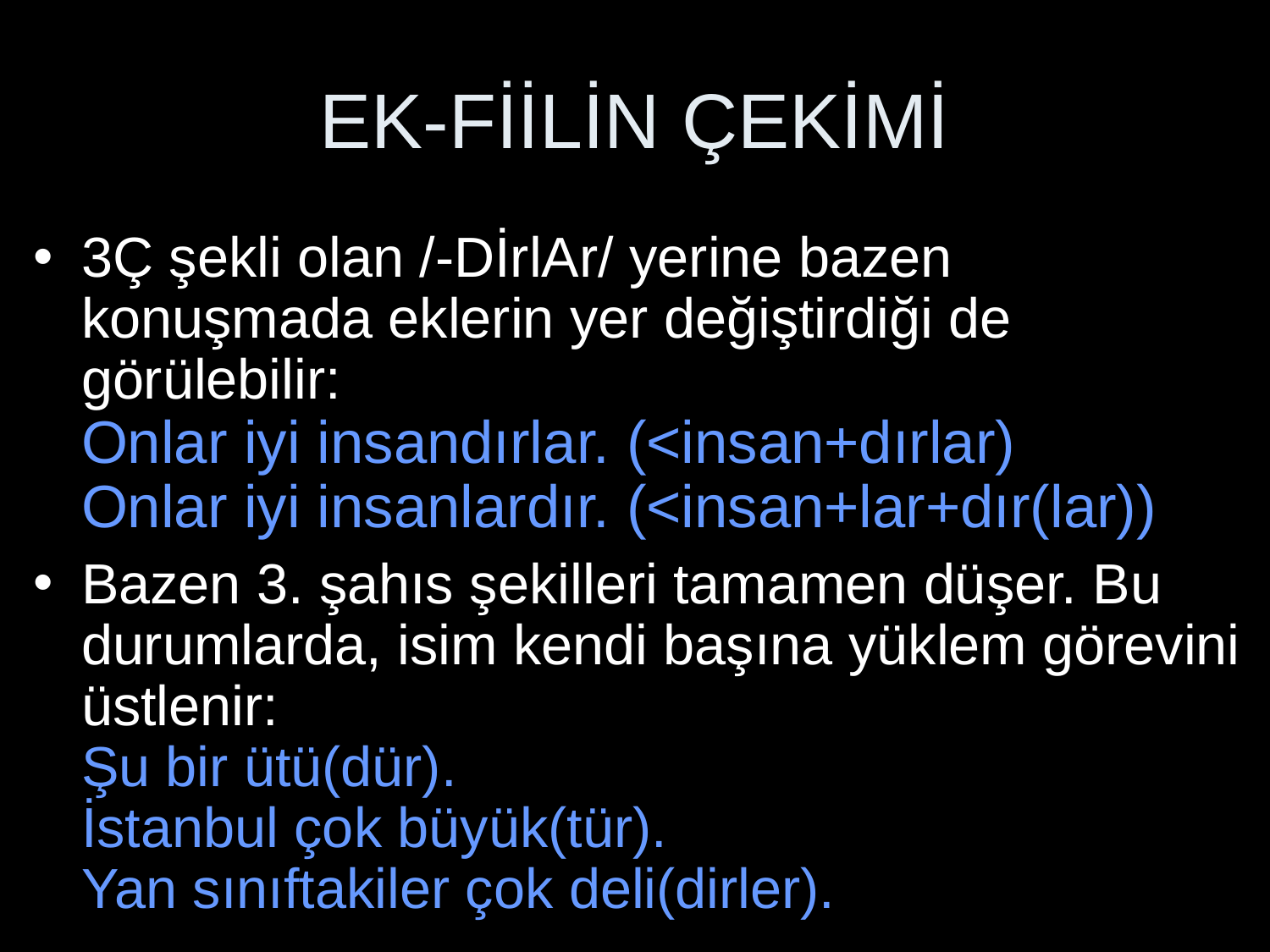

# EK-FİİLİN ÇEKİMİ
3Ç şekli olan /-DİrlAr/ yerine bazen konuşmada eklerin yer değiştirdiği de görülebilir:
Onlar iyi insandırlar. (<insan+dırlar)
Onlar iyi insanlardır. (<insan+lar+dır(lar))
Bazen 3. şahıs şekilleri tamamen düşer. Bu durumlarda, isim kendi başına yüklem görevini üstlenir:
Şu bir ütü(dür).
İstanbul çok büyük(tür).
Yan sınıftakiler çok deli(dirler).